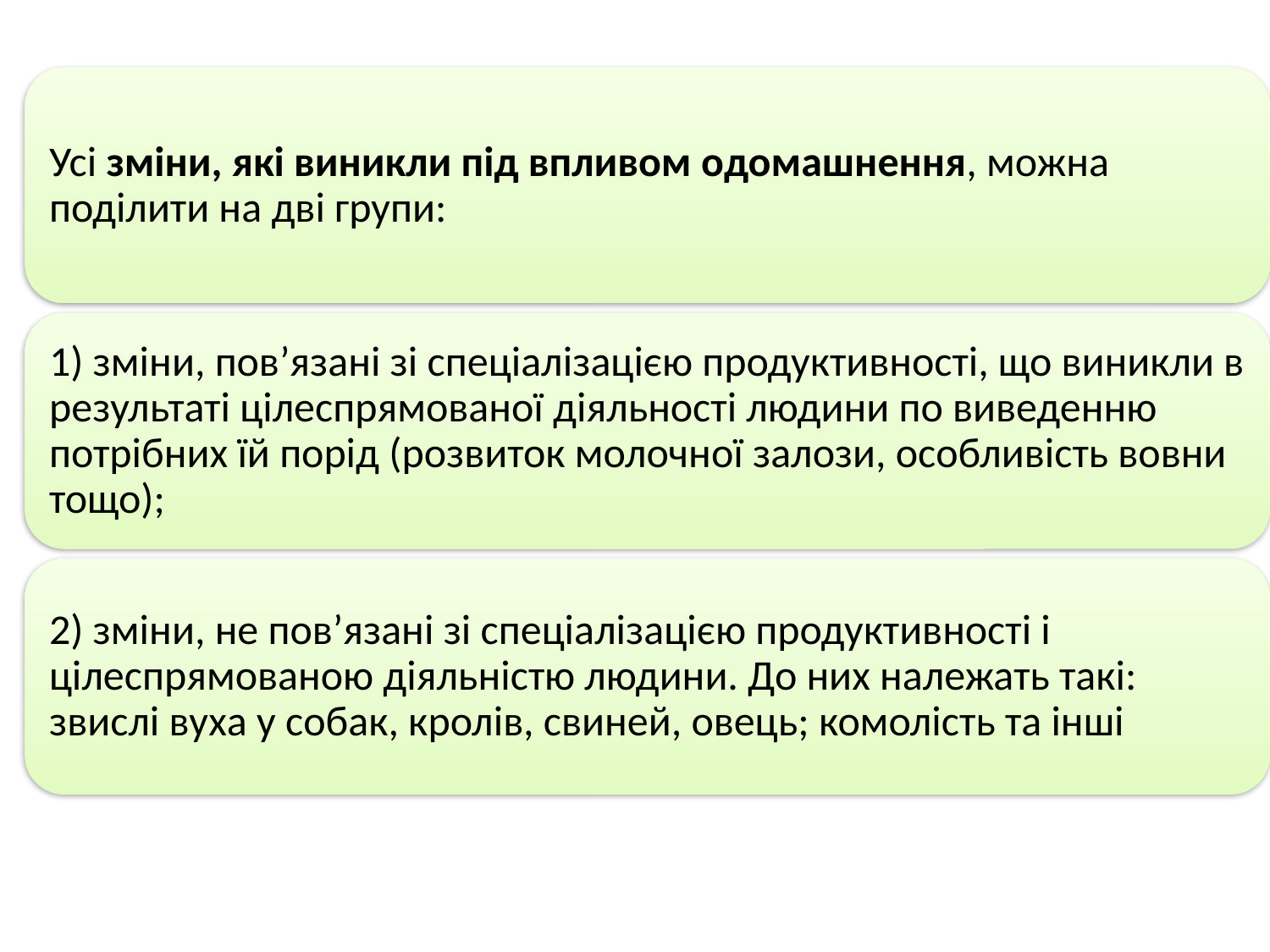

Усі зміни, які виникли під впливом одомашнення, можна поділити на дві групи:
1) зміни, пов’язані зі спеціалізацією продуктивності, що виникли в результаті цілеспрямованої діяльності людини по виведенню потрібних їй порід (розвиток молочної залози, особливість вовни тощо);
2) зміни, не пов’язані зі спеціалізацією продуктивності і цілеспрямованою діяльністю людини. До них належать такі: звислі вуха у собак, кролів, свиней, овець; комолість та інші